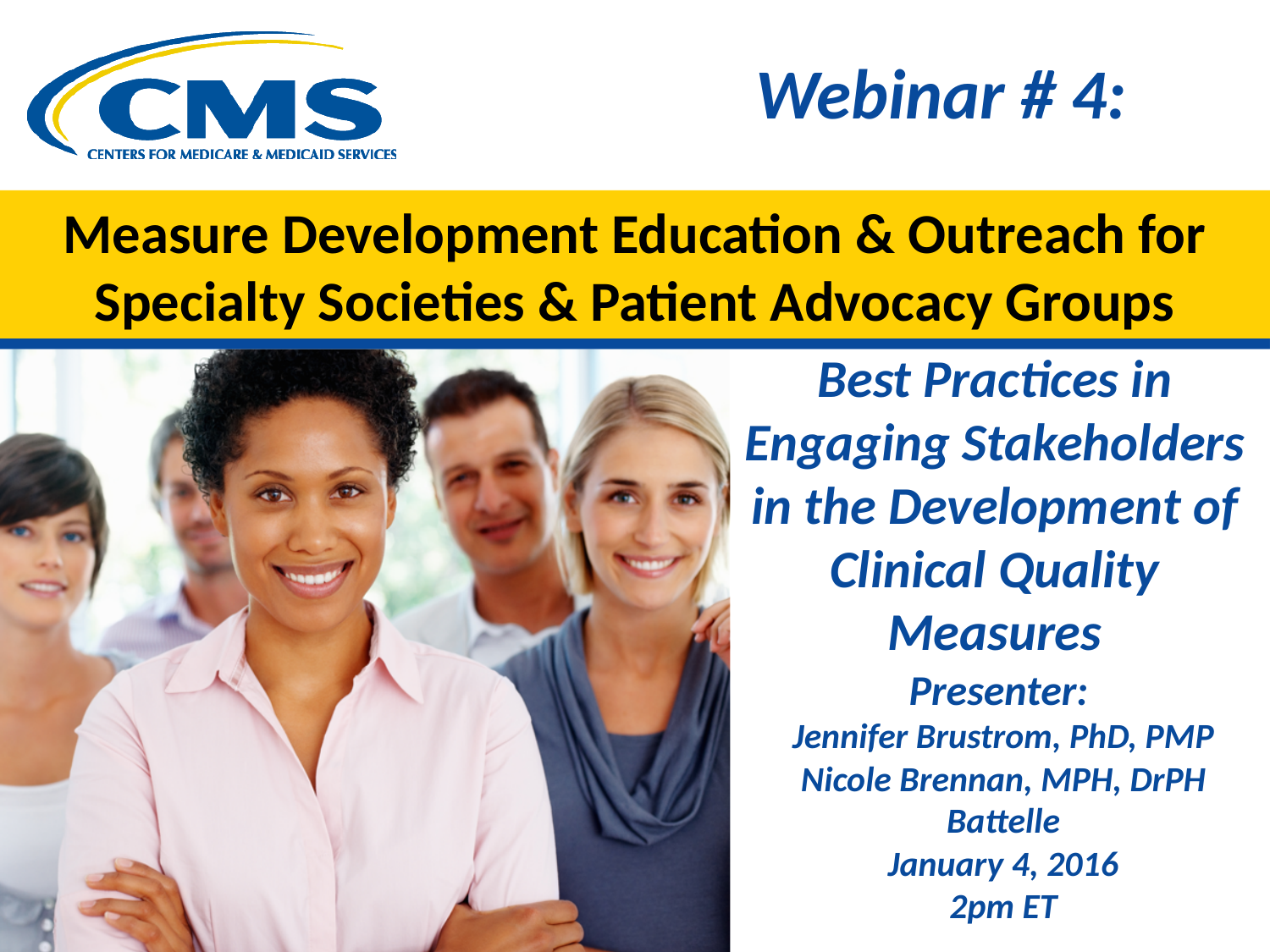

Webinar # 4:
# Measure Development Education & Outreach for Specialty Societies & Patient Advocacy Groups
Best Practices in Engaging Stakeholders in the Development of Clinical Quality Measures
Presenter:
Jennifer Brustrom, PhD, PMP
Nicole Brennan, MPH, DrPH
Battelle
January 4, 2016
2pm ET